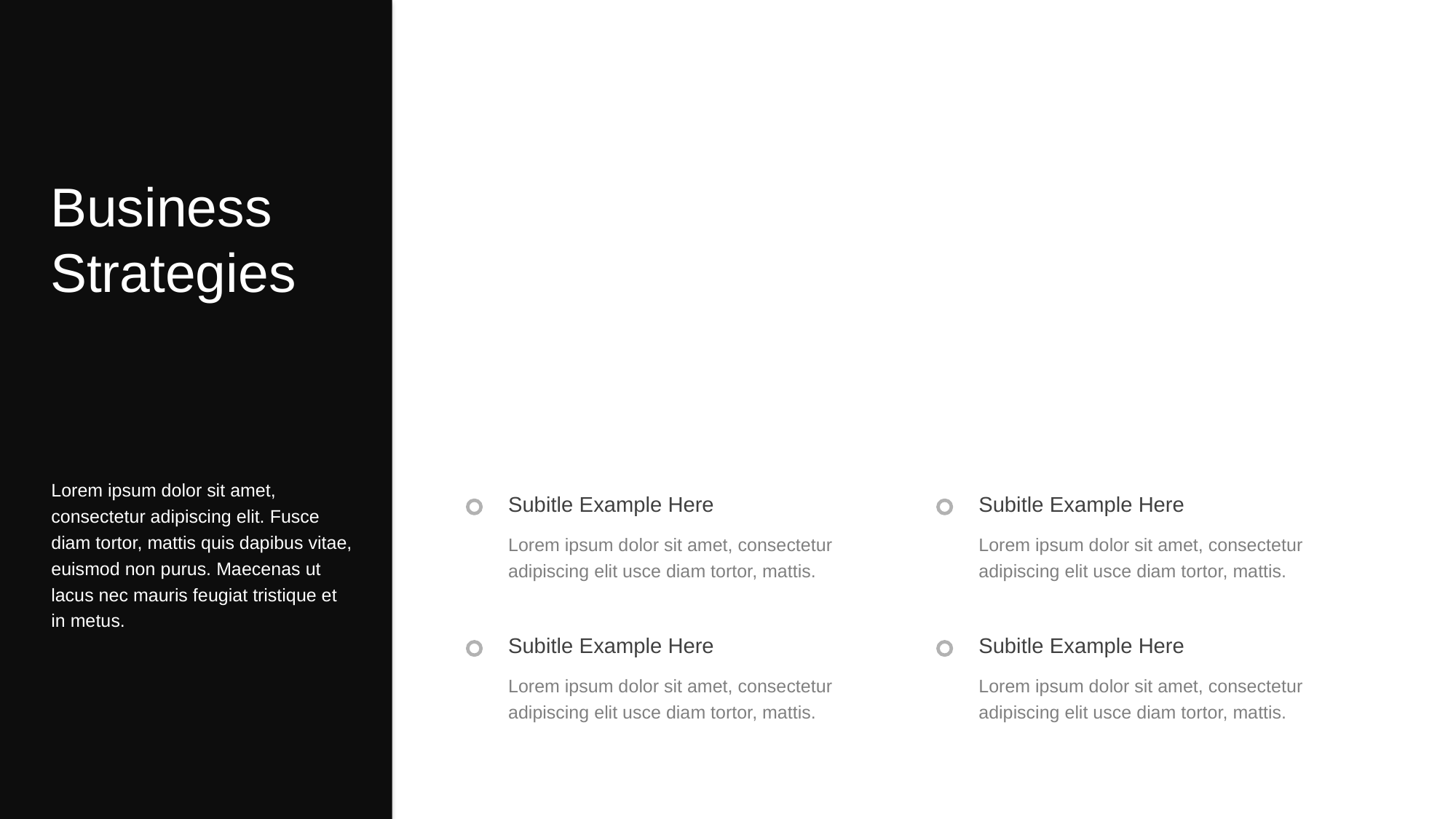

Business Strategies
Lorem ipsum dolor sit amet, consectetur adipiscing elit. Fusce diam tortor, mattis quis dapibus vitae, euismod non purus. Maecenas ut lacus nec mauris feugiat tristique et in metus.
Subitle Example Here
Subitle Example Here

Lorem ipsum dolor sit amet, consectetur adipiscing elit usce diam tortor, mattis.
Lorem ipsum dolor sit amet, consectetur adipiscing elit usce diam tortor, mattis.
Subitle Example Here
Subitle Example Here

Lorem ipsum dolor sit amet, consectetur adipiscing elit usce diam tortor, mattis.
Lorem ipsum dolor sit amet, consectetur adipiscing elit usce diam tortor, mattis.